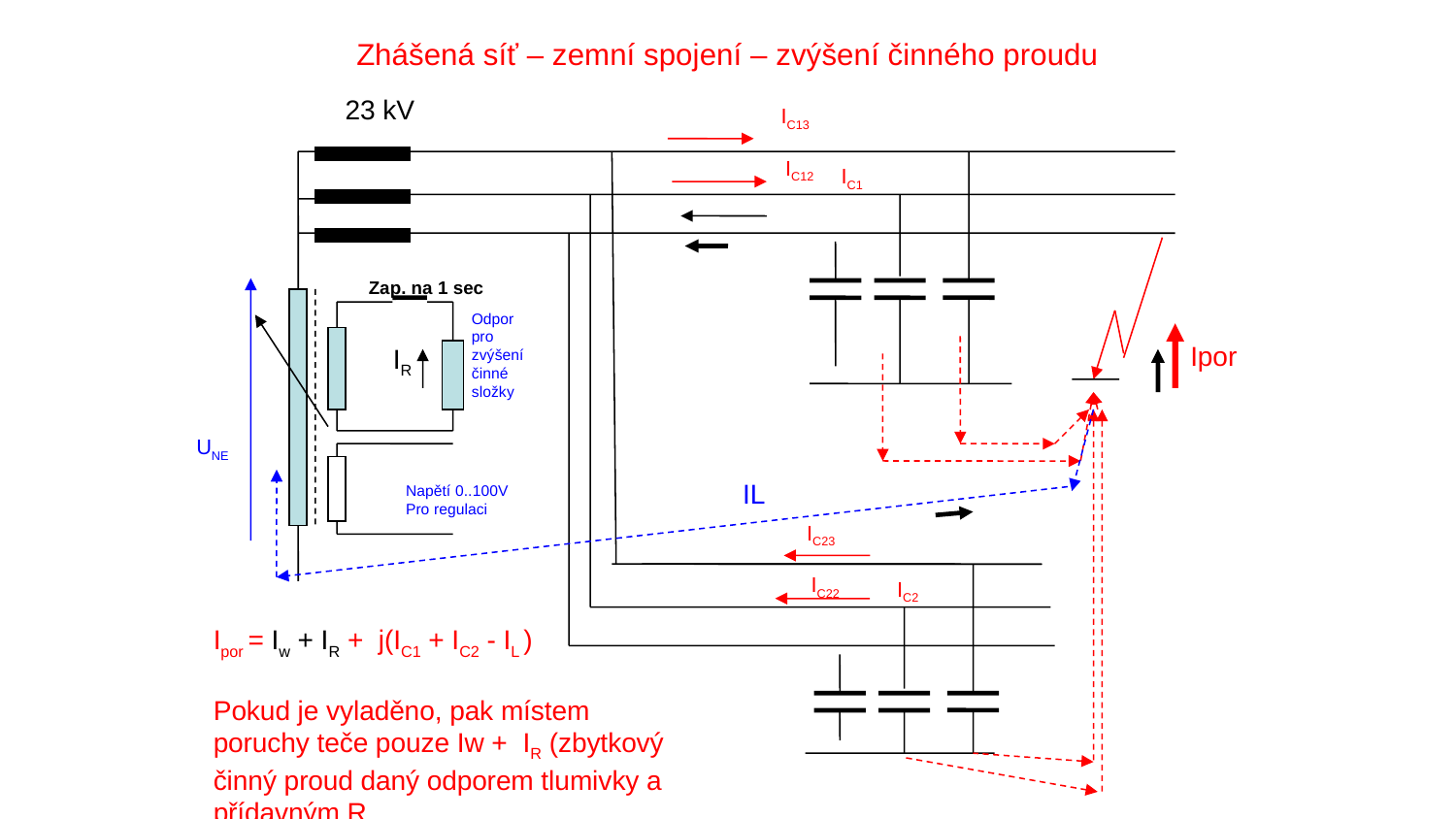

# Zhášená síť – zemní spojení – zvýšení činného proudu
23 kV
IC13

IC12

IC1

Zap. na 1 sec

Odpor pro
zvýšení
činné složky

Ipor
IR

UNE

IL
Napětí 0..100V
Pro regulaci

IC23

IC22
IC2

Ipor = Iw + IR +  j(IC1 + IC2 - IL )

Pokud je vyladěno, pak místem poruchy teče pouze Iw +  IR (zbytkový činný proud daný odporem tlumivky a přídavným R